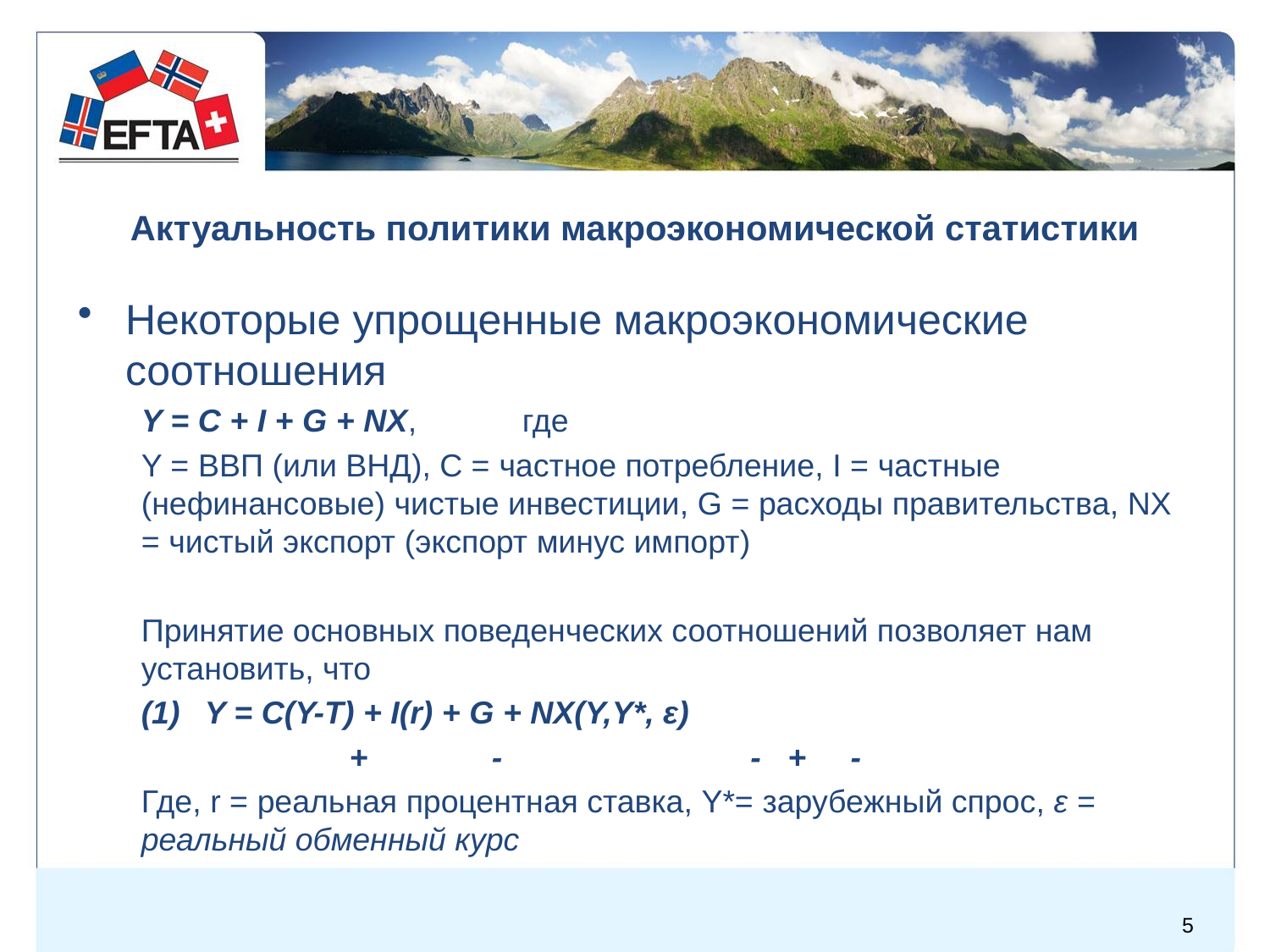

# Актуальность политики макроэкономической статистики
Некоторые упрощенные макроэкономические соотношения
Y = C + I + G + NX, 	где
Y = ВВП (или ВНД), C = частное потребление, I = частные (нефинансовые) чистые инвестиции, G = расходы правительства, NX = чистый экспорт (экспорт минус импорт)

Принятие основных поведенческих соотношений позволяет нам установить, что
Y = C(Y-T) + I(r) + G + NX(Y,Y*, ɛ)
          +              -                            -   +     -
Где, r = реальная процентная ставка, Y*= зарубежный спрос, ɛ = реальный обменный курс

5